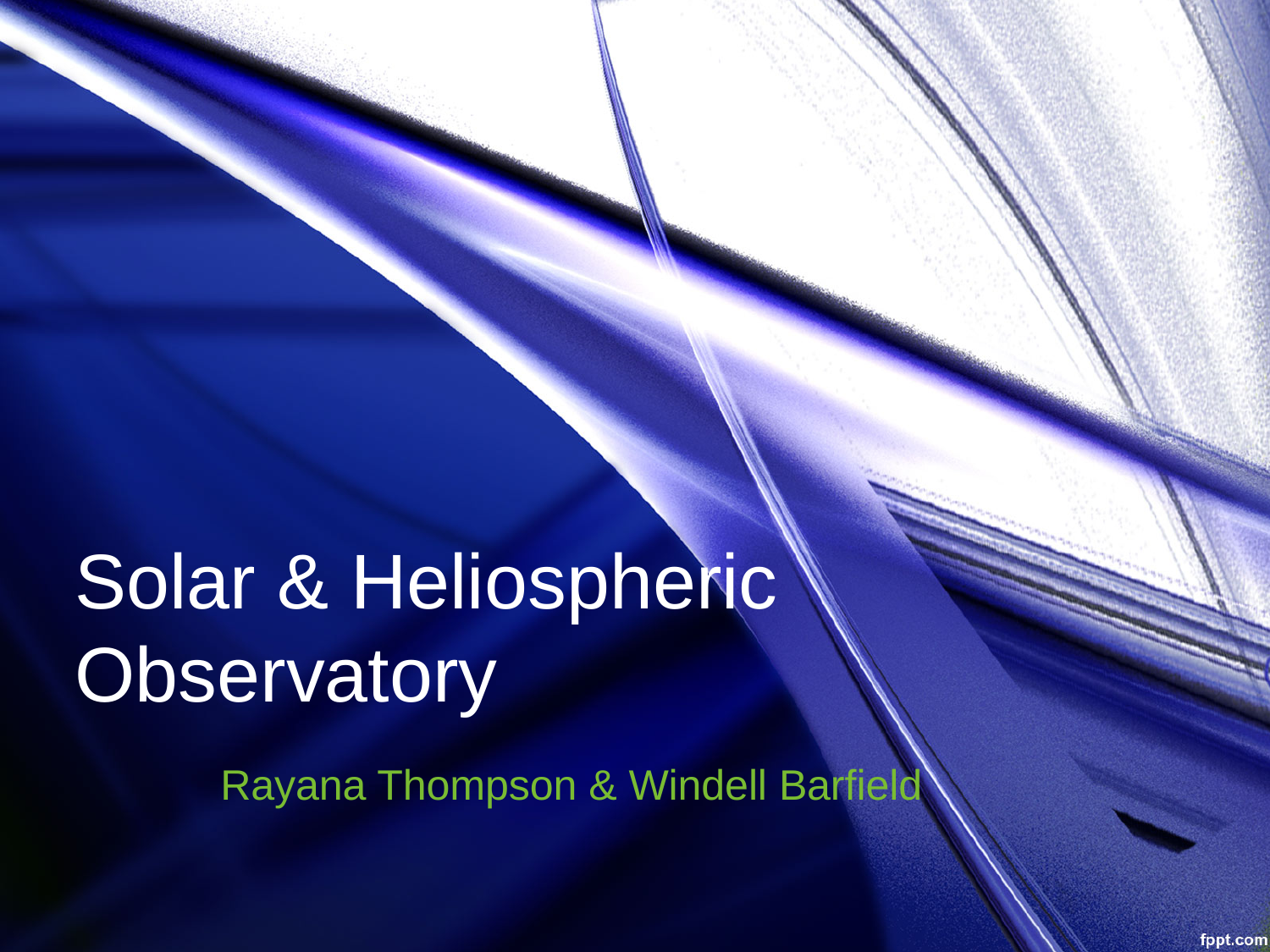

# Solar & Heliospheric Observatory
Rayana Thompson & Windell Barfield